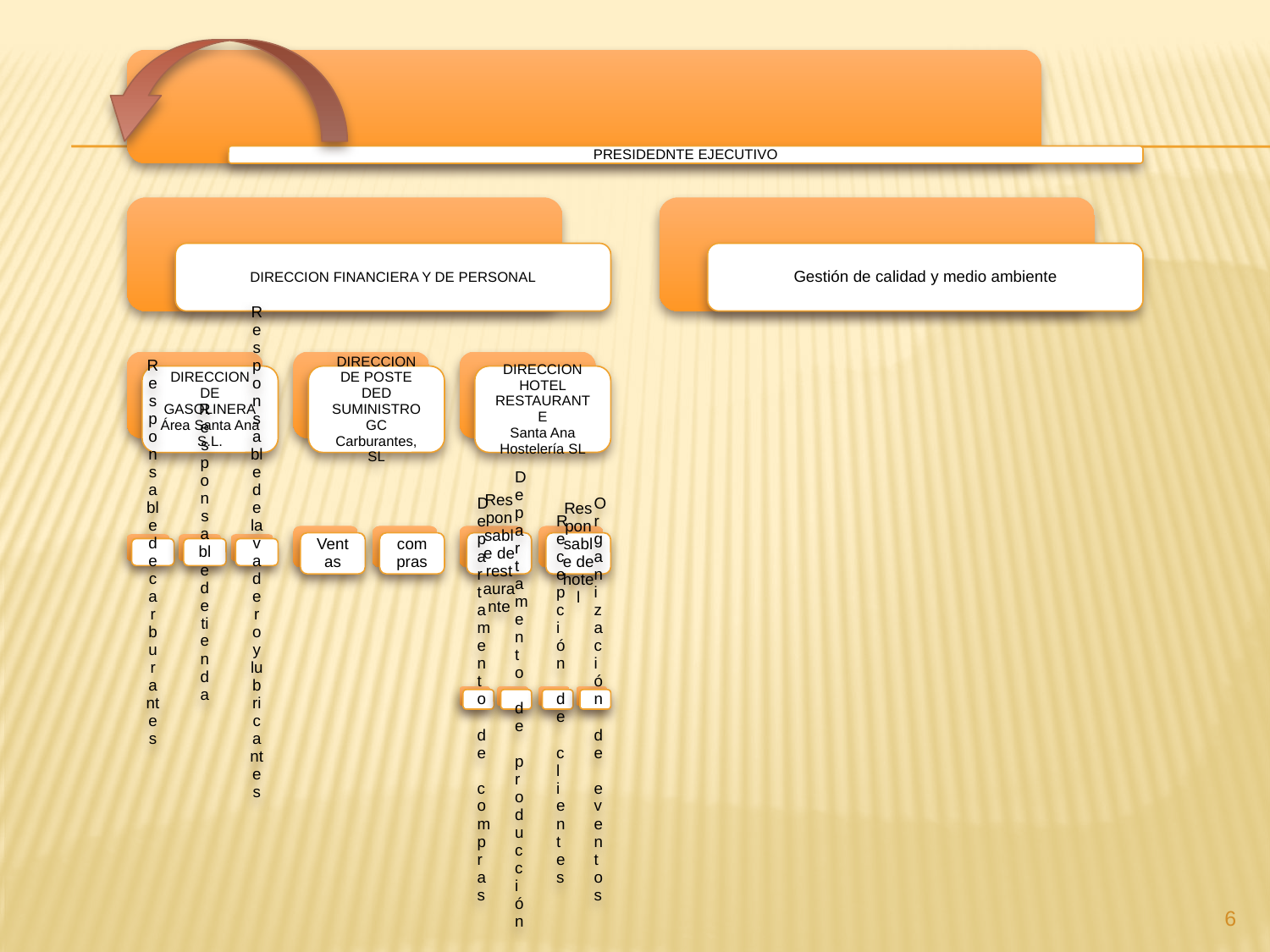

PRESIDEDNTE EJECUTIVO
DIRECCION FINANCIERA Y DE PERSONAL
DIRECCION DE POSTE DED SUMINISTRO
GC Carburantes, SL
Gestión de calidad y medio ambiente
DIRECCION HOTEL RESTAURANTE
Santa Ana Hostelería SL
compras
Ventas
# ORGANIGRAMA
6